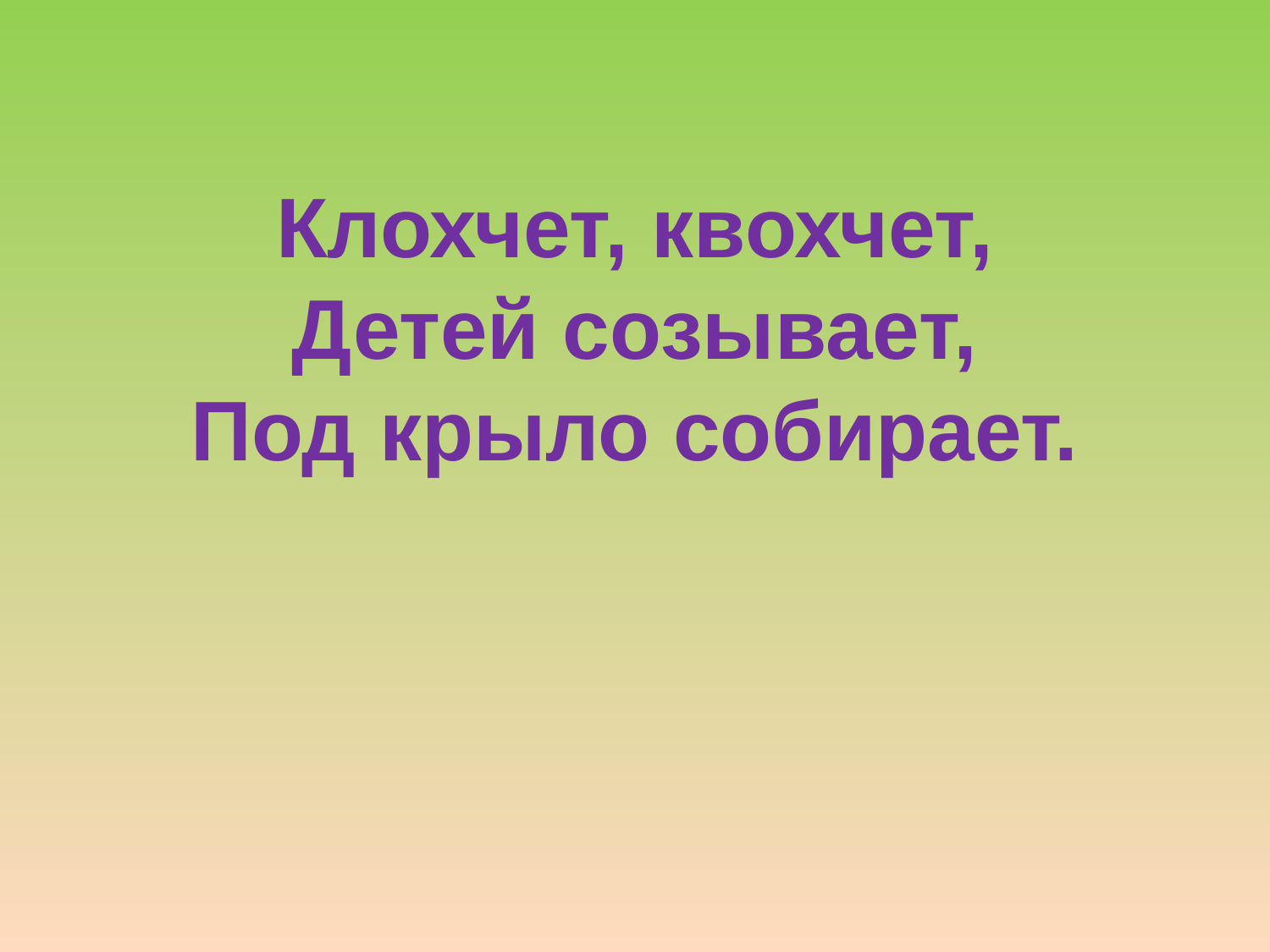

# Клохчет, квохчет, Детей созывает, Под крыло собирает.